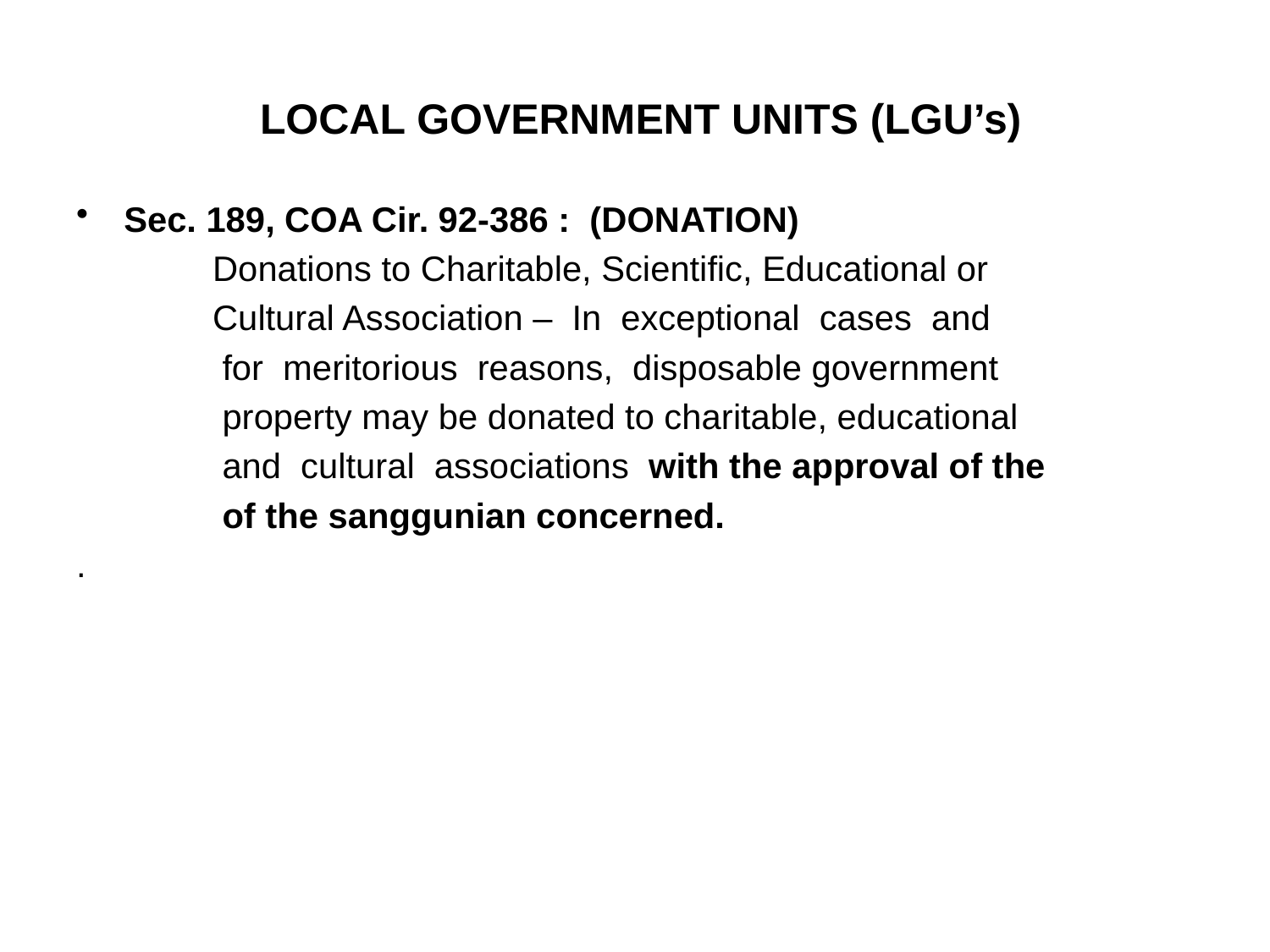

# LOCAL GOVERNMENT UNITS (LGU’s)
Sec. 189, COA Cir. 92-386 :  (DONATION)
              Donations to Charitable, Scientific, Educational or
              Cultural Association –  In  exceptional  cases  and
               for  meritorious  reasons,  disposable government
               property may be donated to charitable, educational
               and  cultural  associations  with the approval of the
               of the sanggunian concerned.
.